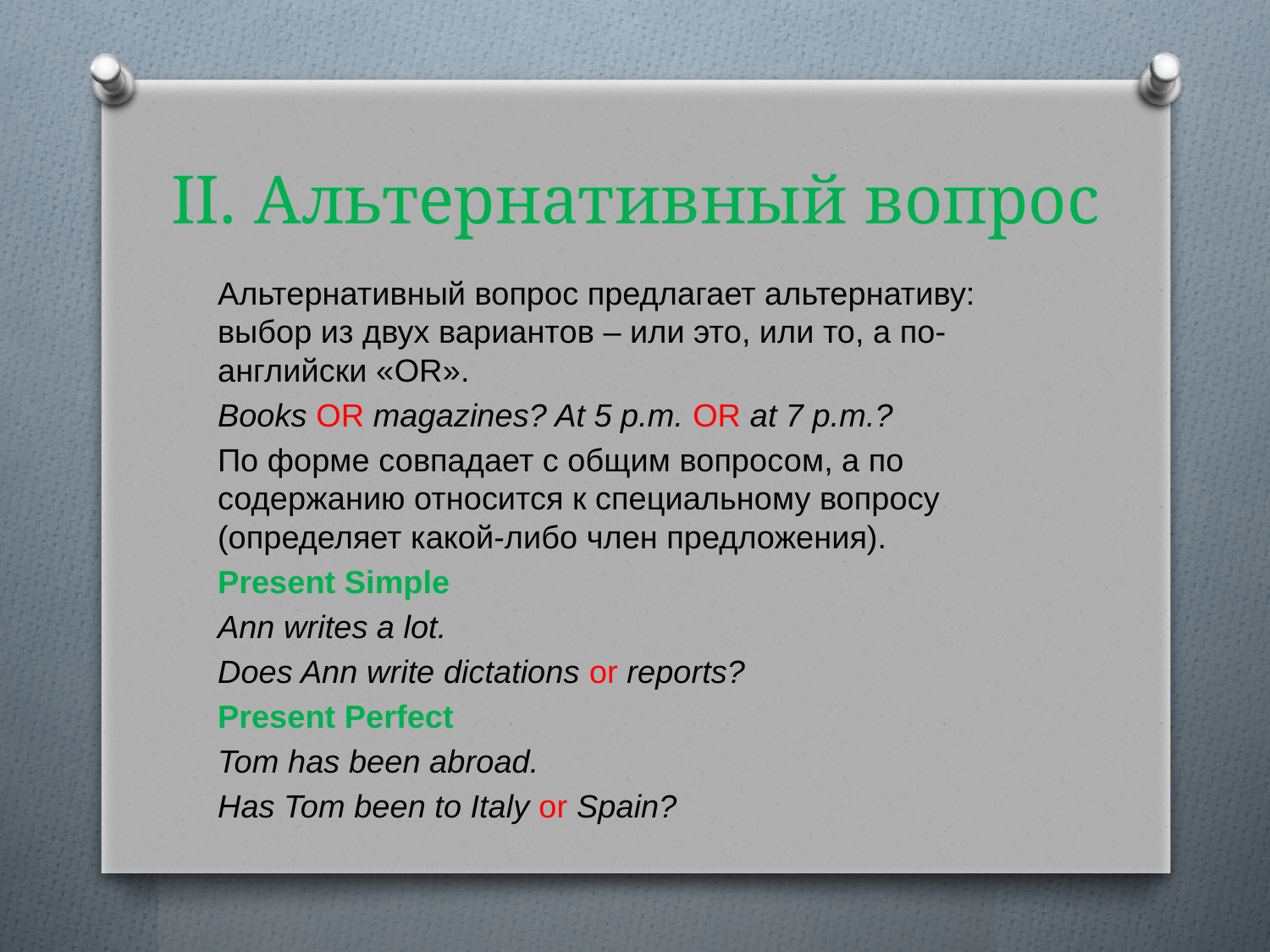

# II. Альтернативный вопрос
Альтернативный вопрос предлагает альтернативу: выбор из двух вариантов – или это, или то, а по-английски «OR».
Books OR magazines? At 5 p.m. OR at 7 p.m.?
По форме совпадает с общим вопросом, а по содержанию относится к специальному вопросу (определяет какой-либо член предложения).
Present Simple
Ann writes a lot.
Does Ann write dictations or reports?
Present Perfect
Tom has been abroad.
Has Tom been to Italy or Spain?